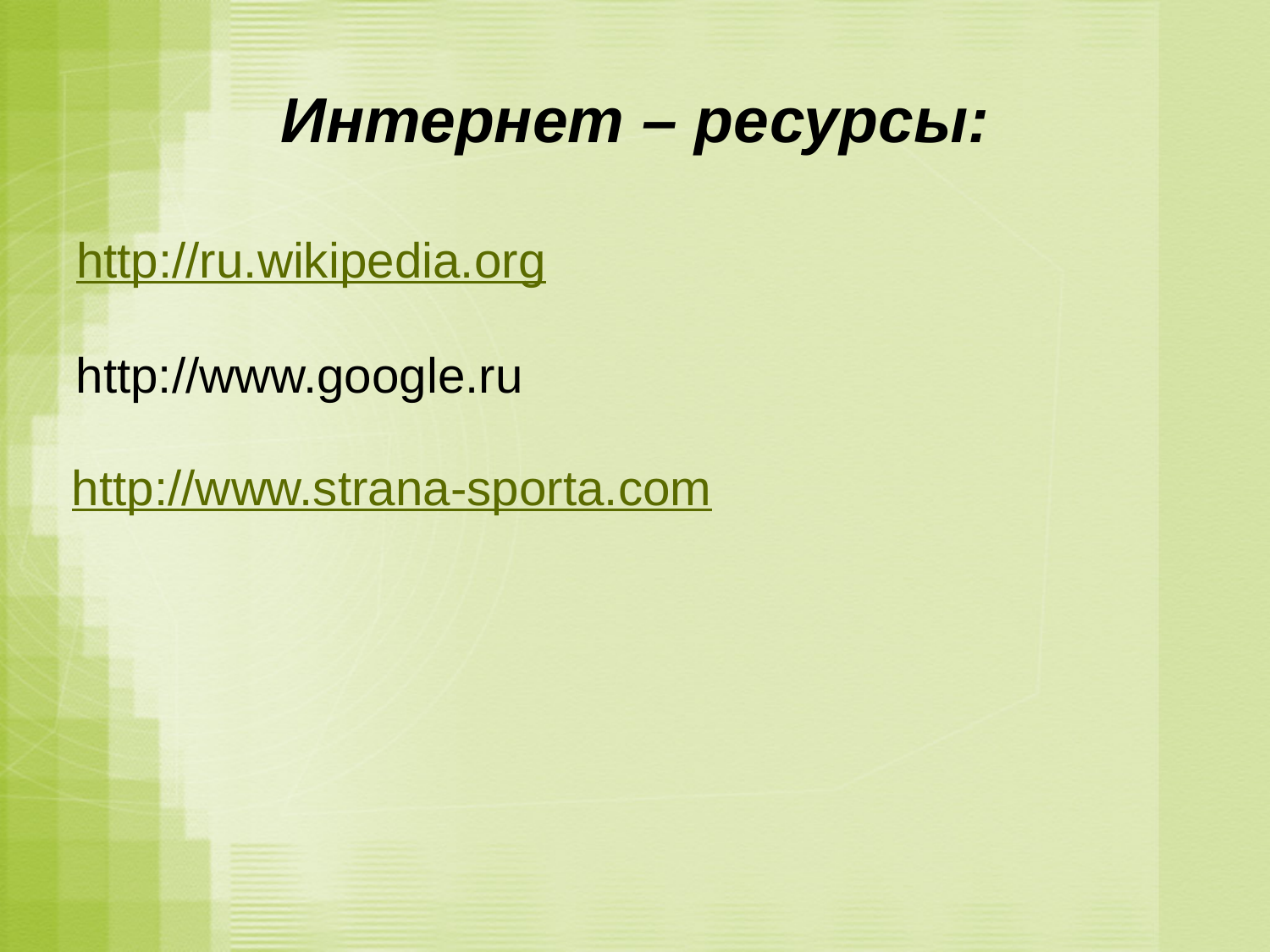

# Интернет – ресурсы:
http://ru.wikipedia.org
 http://www.google.ru
http://www.strana-sporta.com